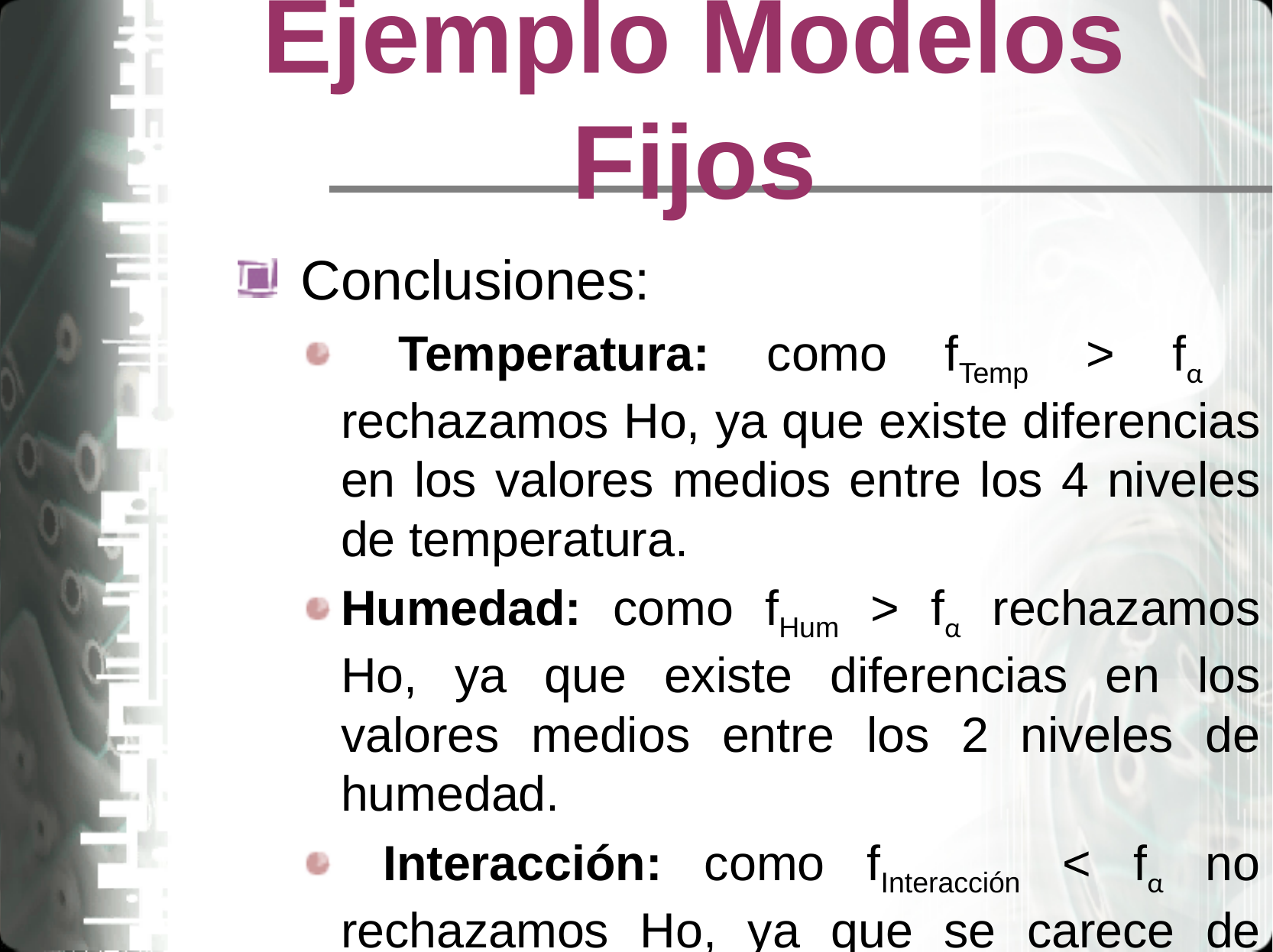

# Ejemplo Modelos Fijos

 Conclusiones:
 Temperatura: como fTemp > fα  rechazamos Ho, ya que existe diferencias en los valores medios entre los 4 niveles de temperatura.
Humedad: como fHum > fα rechazamos Ho, ya que existe diferencias en los valores medios entre los 2 niveles de humedad.
 Interacción: como fInteracción < fα no rechazamos Ho, ya que se carece de datos estadísticos de interacción de la temperatura con la humedad.